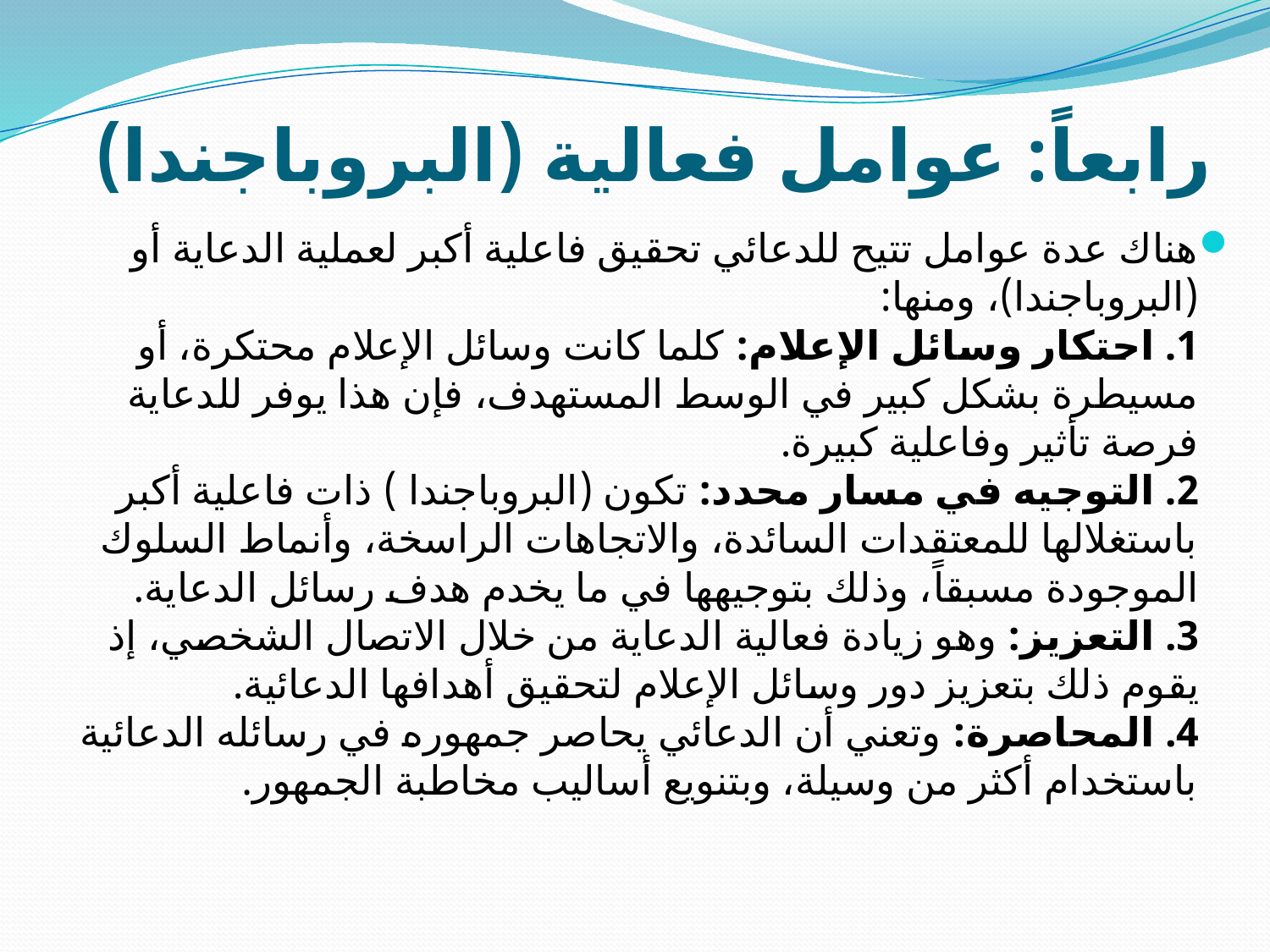

# رابعاً: عوامل فعالية (البروباجندا)
هناك عدة عوامل تتيح للدعائي تحقيق فاعلية أكبر لعملية الدعاية أو (البروباجندا)، ومنها:
1. احتكار وسائل الإعلام: كلما كانت وسائل الإعلام محتكرة، أو مسيطرة بشكل كبير في الوسط المستهدف، فإن هذا يوفر للدعاية فرصة تأثير وفاعلية كبيرة. 
2. التوجيه في مسار محدد: تكون (البروباجندا ) ذات فاعلية أكبر باستغلالها للمعتقدات السائدة، والاتجاهات الراسخة، وأنماط السلوك الموجودة مسبقاً، وذلك بتوجيهها في ما يخدم هدف رسائل الدعاية. 
3. التعزيز: وهو زيادة فعالية الدعاية من خلال الاتصال الشخصي، إذ يقوم ذلك بتعزيز دور وسائل الإعلام لتحقيق أهدافها الدعائية.
4. المحاصرة: وتعني أن الدعائي يحاصر جمهوره في رسائله الدعائية باستخدام أكثر من وسيلة، وبتنويع أساليب مخاطبة الجمهور.